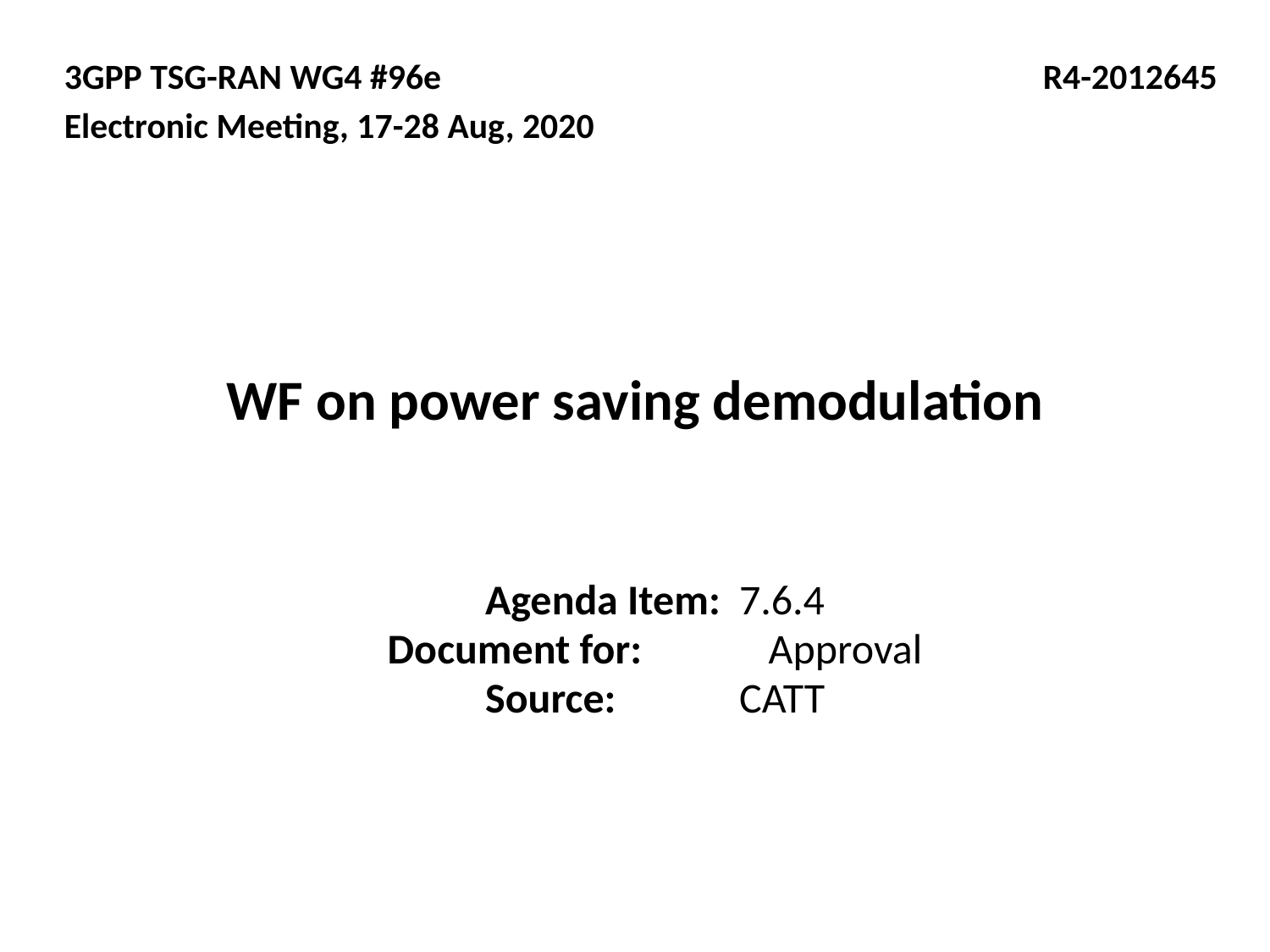

3GPP TSG-RAN WG4 #96e				                           R4-2012645
Electronic Meeting, 17-28 Aug, 2020
# WF on power saving demodulation
Agenda Item:	7.6.4
Document for:	Approval
Source: 	CATT